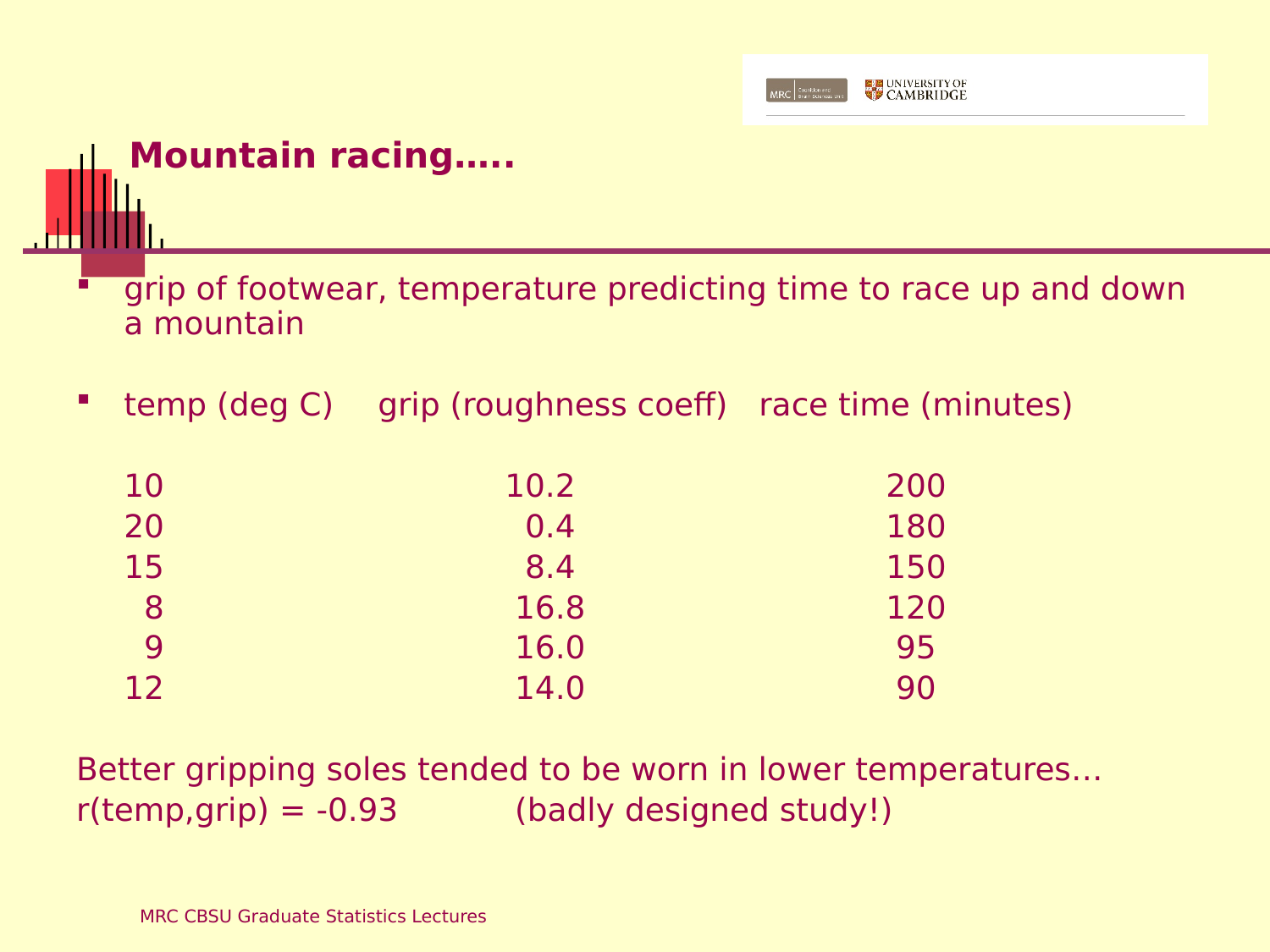

# Mountain racing…..

grip of footwear, temperature predicting time to race up and down a mountain

temp (deg C)	grip (roughness coeff)	race time (minutes)

	10 			10.2			200
	20			  0.4			180
	15			  8.4			150
	  8			 16.8			120
	  9 			 16.0			 95
	12			 14.0			 90

Better gripping soles tended to be worn in lower temperatures…
r(temp,grip) = -0.93 	 (badly designed study!)
MRC CBSU Graduate Statistics Lectures